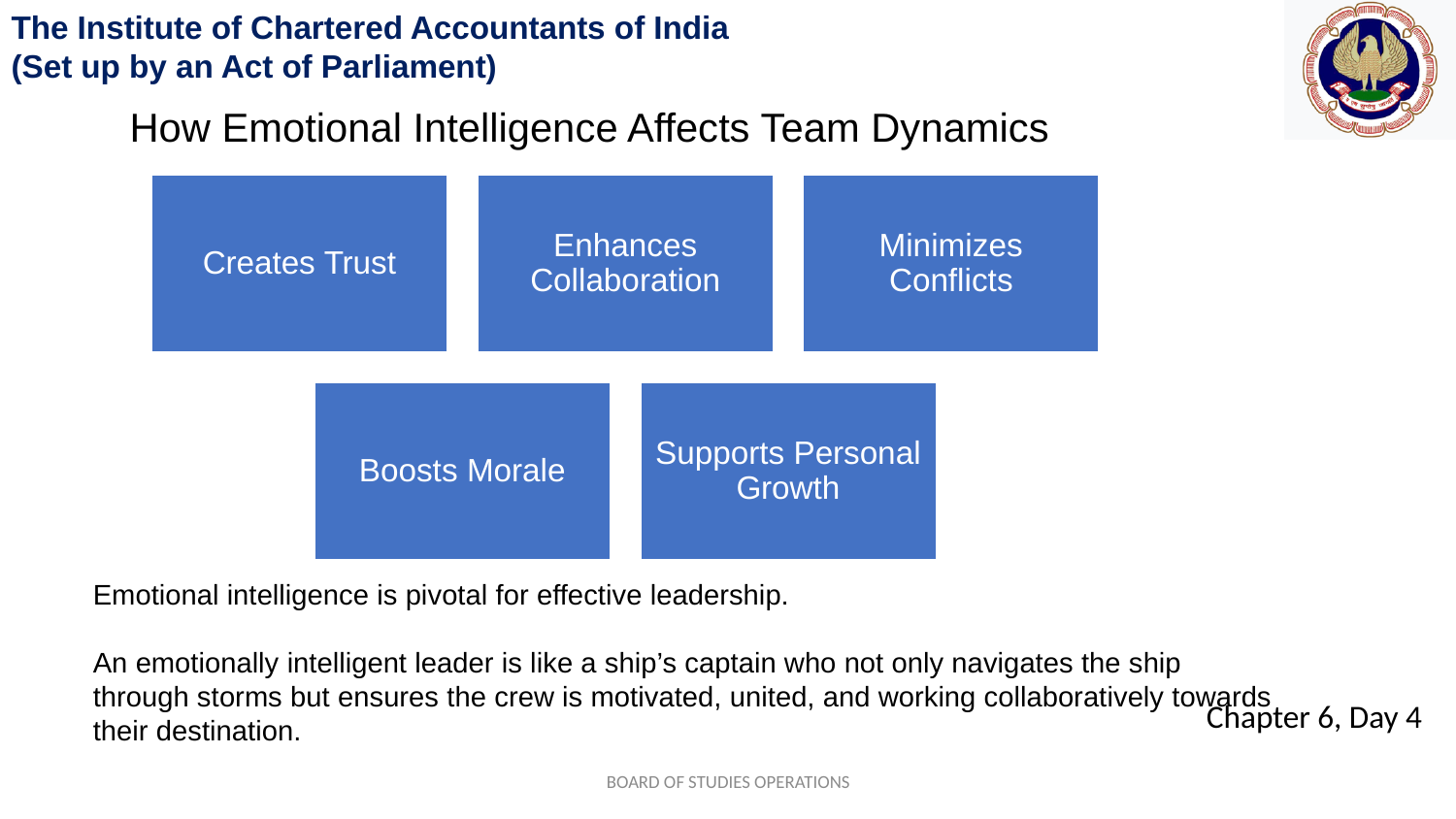

How Emotional Intelligence Affects Team Dynamics
Creates Trust
Enhances Collaboration
Minimizes Conflicts
Boosts Morale
Supports Personal Growth
Emotional intelligence is pivotal for effective leadership.

An emotionally intelligent leader is like a ship’s captain who not only navigates the ship through storms but ensures the crew is motivated, united, and working collaboratively towards their destination.
BOARD OF STUDIES OPERATIONS